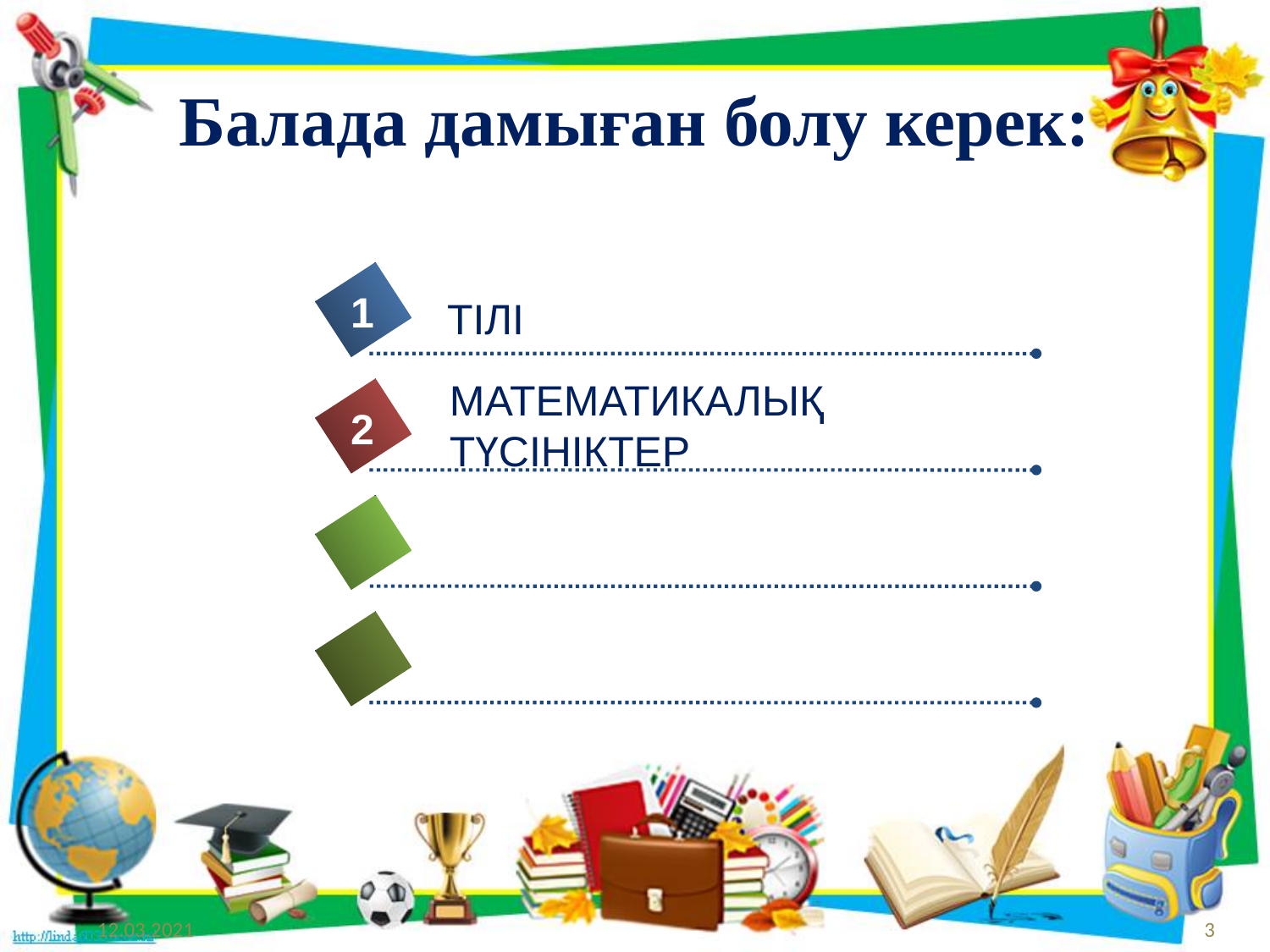

# Балада дамыған болу керек:

1
ТІЛІ

МАТЕМАТИКАЛЫҚ
ТҮСІНІКТЕР

2

5